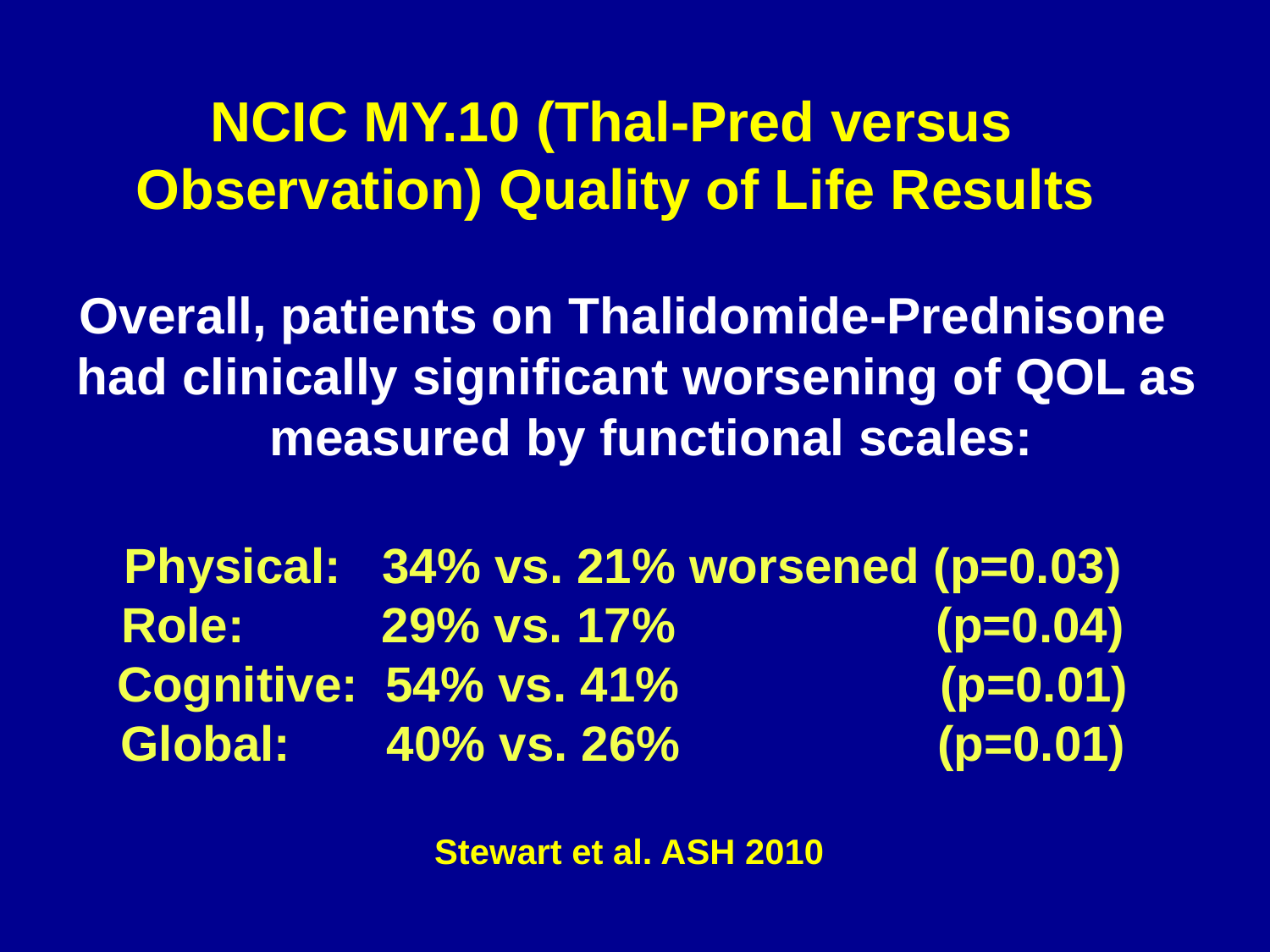

NCIC MY.10 (Thal-Pred versus 		Observation) Quality of Life Results
    Overall, patients on Thalidomide-Prednisone
    had clinically significant worsening of QOL as
    measured by functional scales:
Physical:   34% vs. 21% worsened (p=0.03)
Role:          29% vs. 17%                   (p=0.04)
Cognitive:  54% vs. 41%                   (p=0.01)
 Global:       40% vs. 26%             	     (p=0.01)
 Stewart et al. ASH 2010